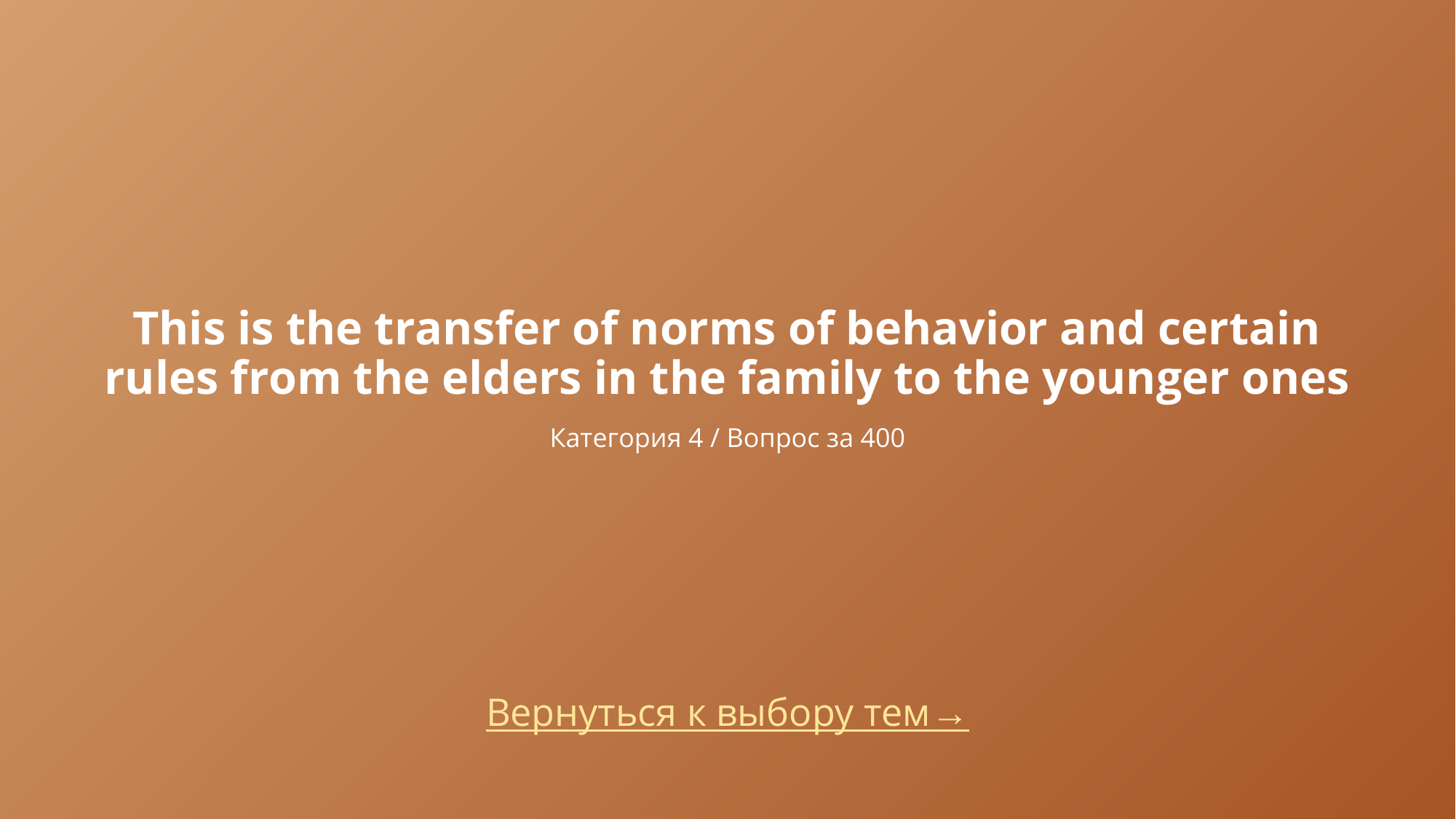

# This is the transfer of norms of behavior and certain rules from the elders in the family to the younger ones Категория 4 / Вопрос за 400
Вернуться к выбору тем→